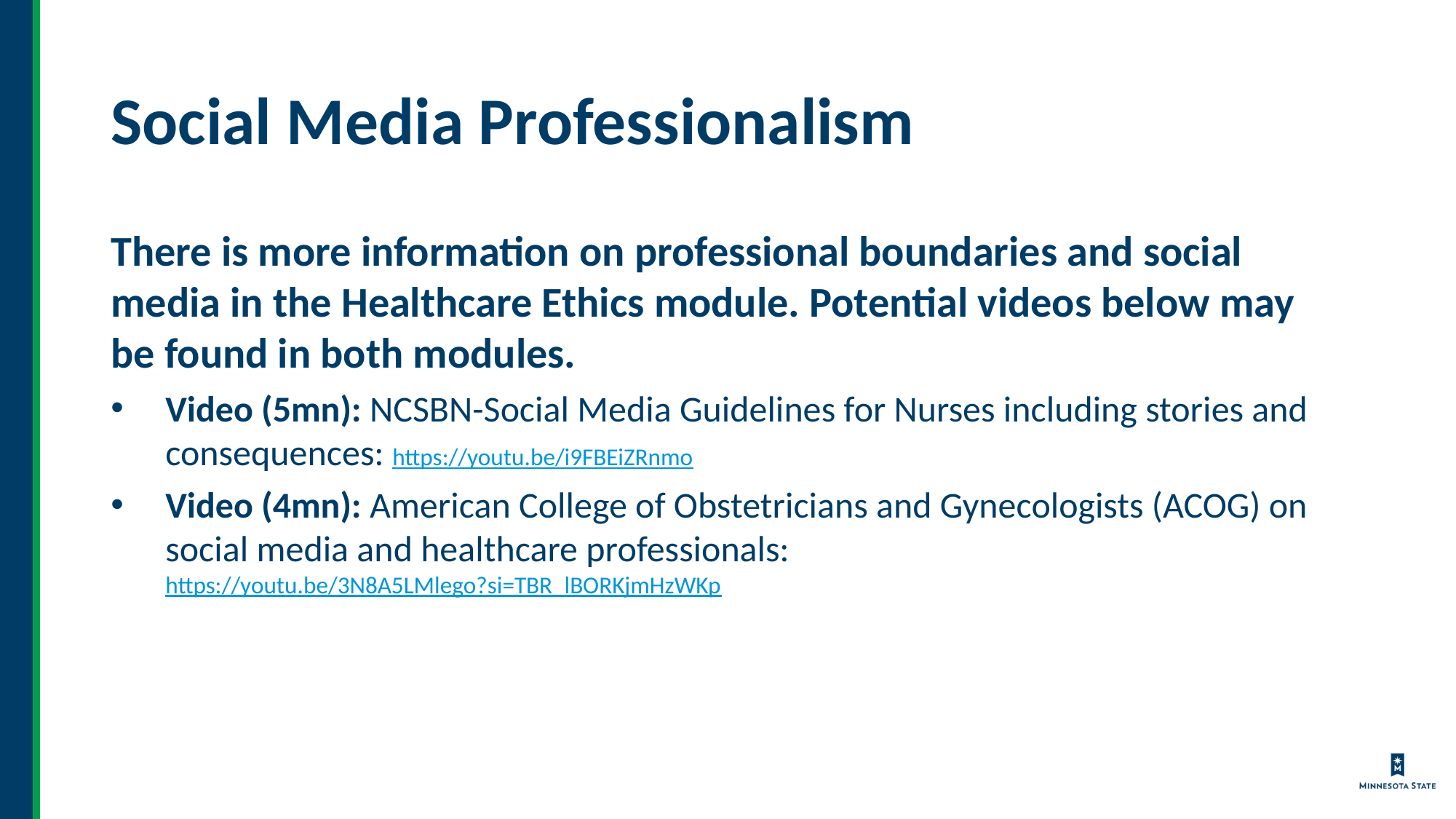

# Social Media Professionalism
There is more information on professional boundaries and social media in the Healthcare Ethics module. Potential videos below may be found in both modules.
Video (5mn): NCSBN-Social Media Guidelines for Nurses including stories and consequences: https://youtu.be/i9FBEiZRnmo
Video (4mn): American College of Obstetricians and Gynecologists (ACOG) on social media and healthcare professionals: https://youtu.be/3N8A5LMlego?si=TBR_lBORKjmHzWKp